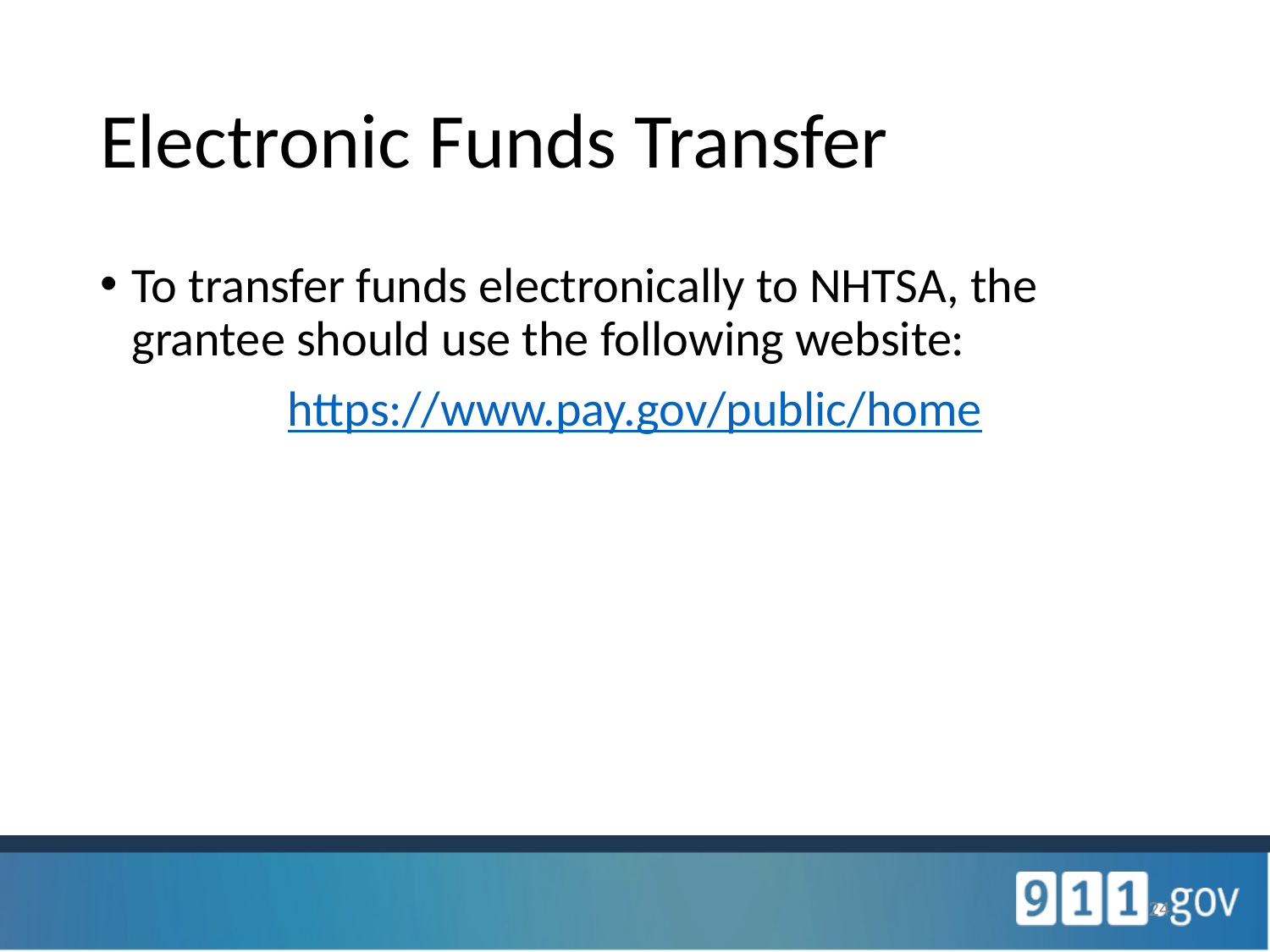

# Electronic Funds Transfer
To transfer funds electronically to NHTSA, the grantee should use the following website:
 https://www.pay.gov/public/home
24